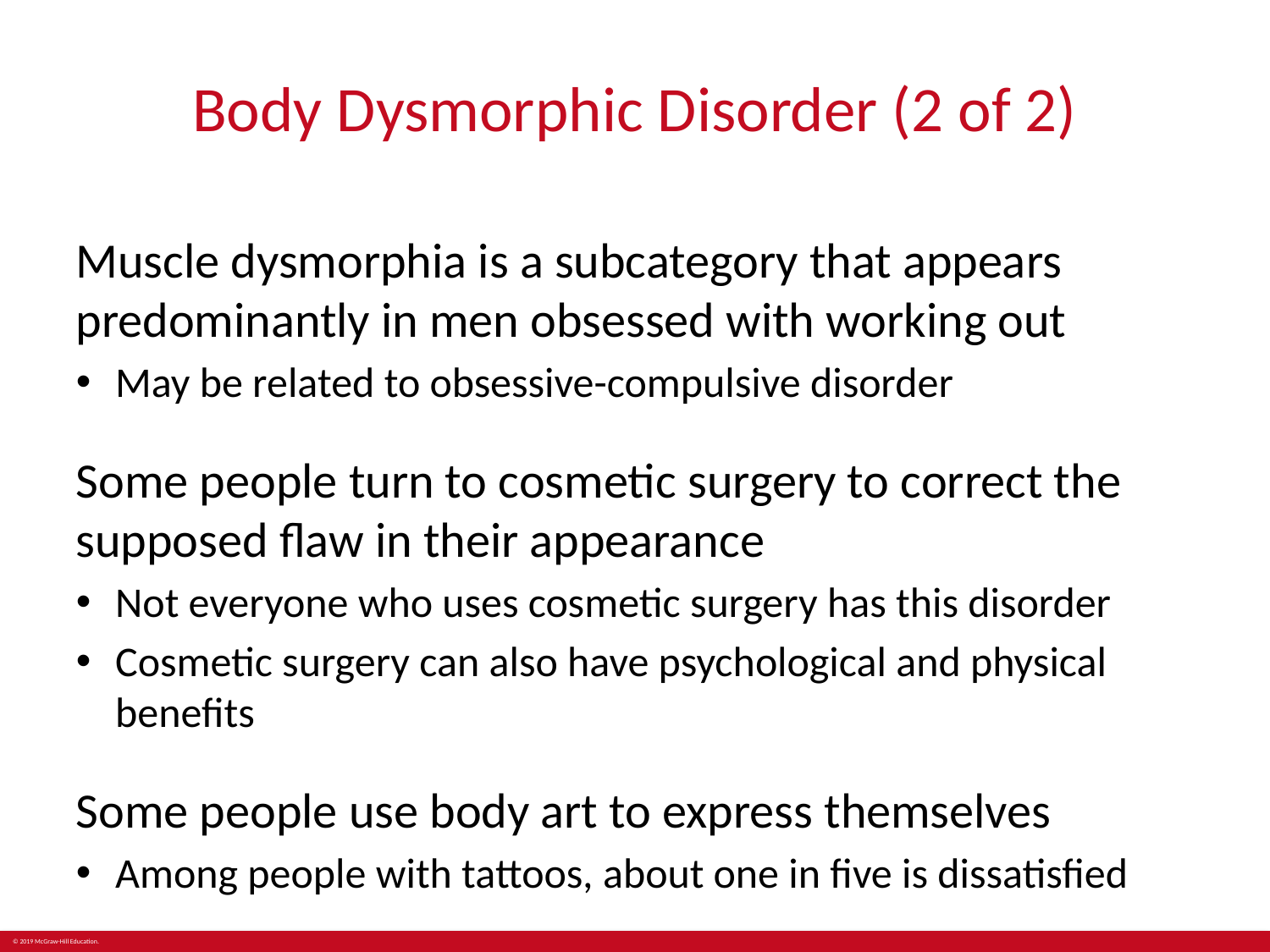

# Body Dysmorphic Disorder (2 of 2)
Muscle dysmorphia is a subcategory that appears predominantly in men obsessed with working out
May be related to obsessive-compulsive disorder
Some people turn to cosmetic surgery to correct the supposed flaw in their appearance
Not everyone who uses cosmetic surgery has this disorder
Cosmetic surgery can also have psychological and physical benefits
Some people use body art to express themselves
Among people with tattoos, about one in five is dissatisfied